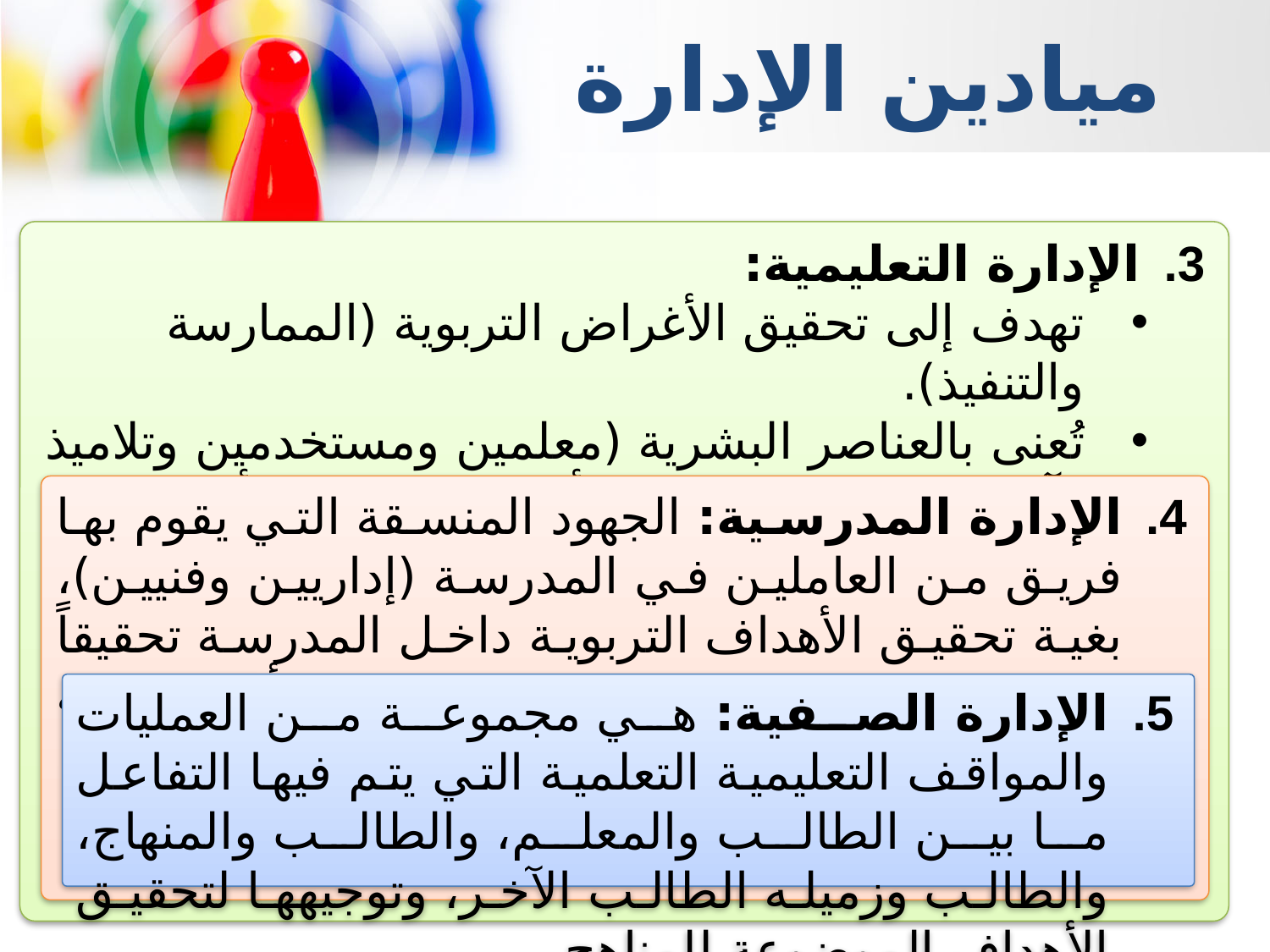

ميادين الإدارة
الإدارة التعليمية:
تهدف إلى تحقيق الأغراض التربوية (الممارسة والتنفيذ).
تُعنى بالعناصر البشرية (معلمين ومستخدمين وتلاميذ وآباء) وبالعناصر المادية (أبنية وتجهيزات وأدوات وأموال).

الإدارة المدرسية: الجهود المنسقة التي يقوم بها فريق من العاملين في المدرسة (إداريين وفنيين)، بغية تحقيق الأهداف التربوية داخل المدرسة تحقيقاً يتمشى مع ما تهدف إليه الدولة من تربية أبنائها تربية صحيحة وعلى أسس سليمة.
الإدارة الصفية: هي مجموعة من العمليات والمواقف التعليمية التعلمية التي يتم فيها التفاعل ما بين الطالب والمعلم، والطالب والمنهاج، والطالب وزميله الطالب الآخر، وتوجيهها لتحقيق الأهداف الموضوعة للمناهج.